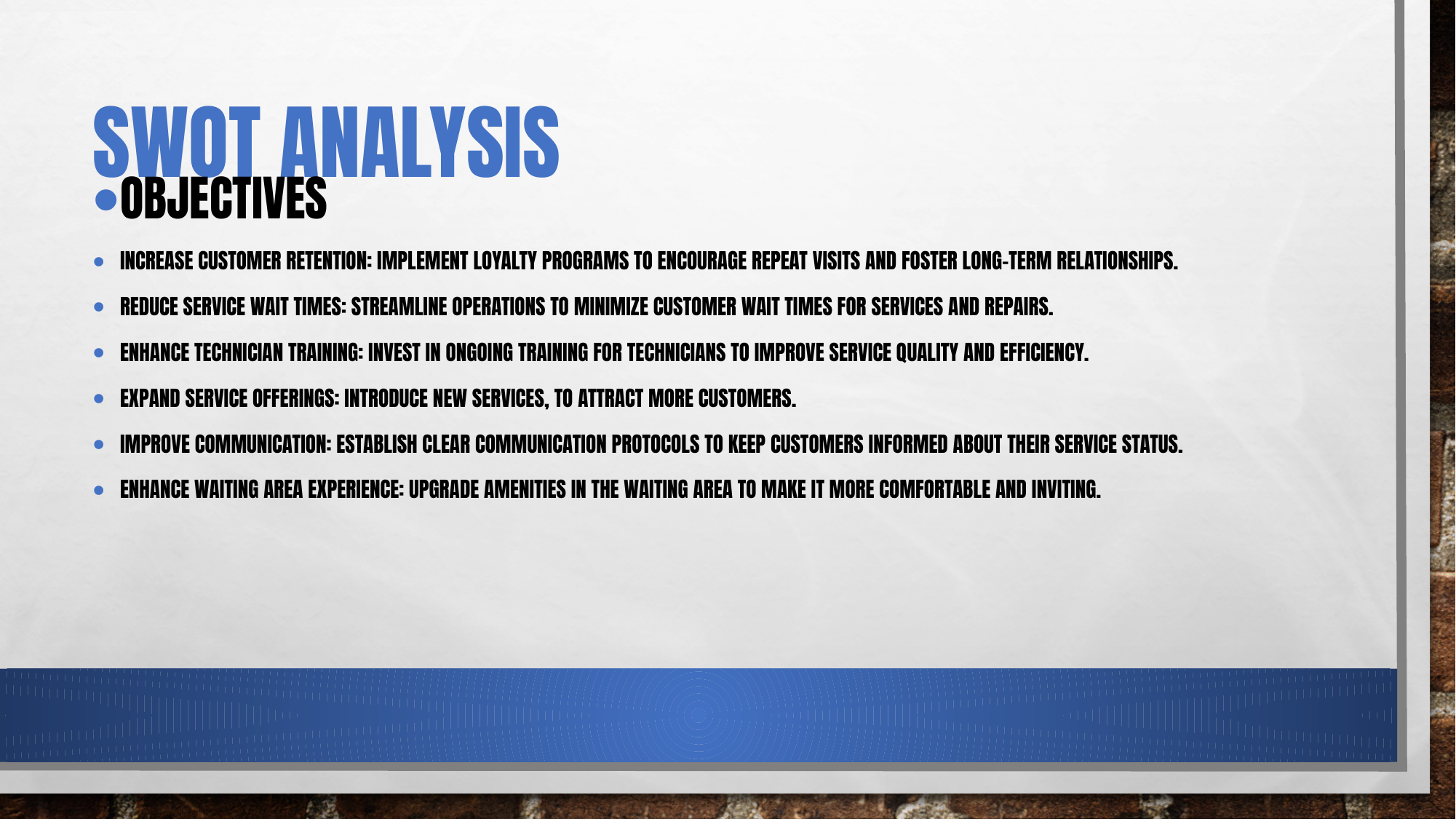

# SWOT Analysis
Objectives
Increase Customer Retention: Implement loyalty programs to encourage repeat visits and foster long-term relationships.
Reduce Service Wait Times: Streamline operations to minimize customer wait times for services and repairs.
Enhance Technician Training: Invest in ongoing training for technicians to improve service quality and efficiency.
Expand Service Offerings: Introduce new services, to attract more customers.
Improve Communication: Establish clear communication protocols to keep customers informed about their service status.
Enhance Waiting Area Experience: Upgrade amenities in the waiting area to make it more comfortable and inviting.